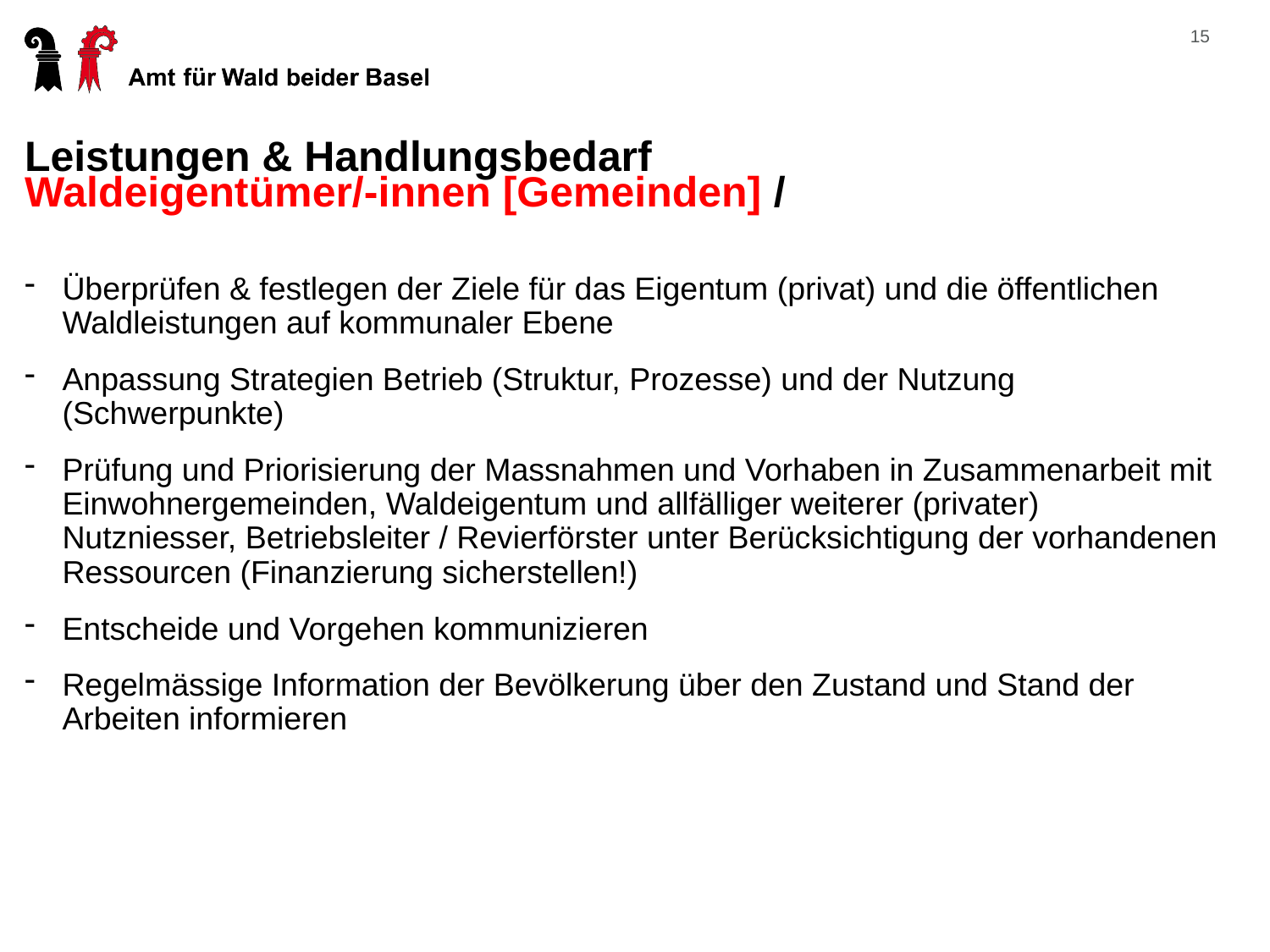

15
# Leistungen & Handlungsbedarf Waldeigentümer/-innen [Gemeinden] /
Überprüfen & festlegen der Ziele für das Eigentum (privat) und die öffentlichen Waldleistungen auf kommunaler Ebene
Anpassung Strategien Betrieb (Struktur, Prozesse) und der Nutzung (Schwerpunkte)
Prüfung und Priorisierung der Massnahmen und Vorhaben in Zusammenarbeit mit Einwohnergemeinden, Waldeigentum und allfälliger weiterer (privater) Nutzniesser, Betriebsleiter / Revierförster unter Berücksichtigung der vorhandenen Ressourcen (Finanzierung sicherstellen!)
Entscheide und Vorgehen kommunizieren
Regelmässige Information der Bevölkerung über den Zustand und Stand der Arbeiten informieren